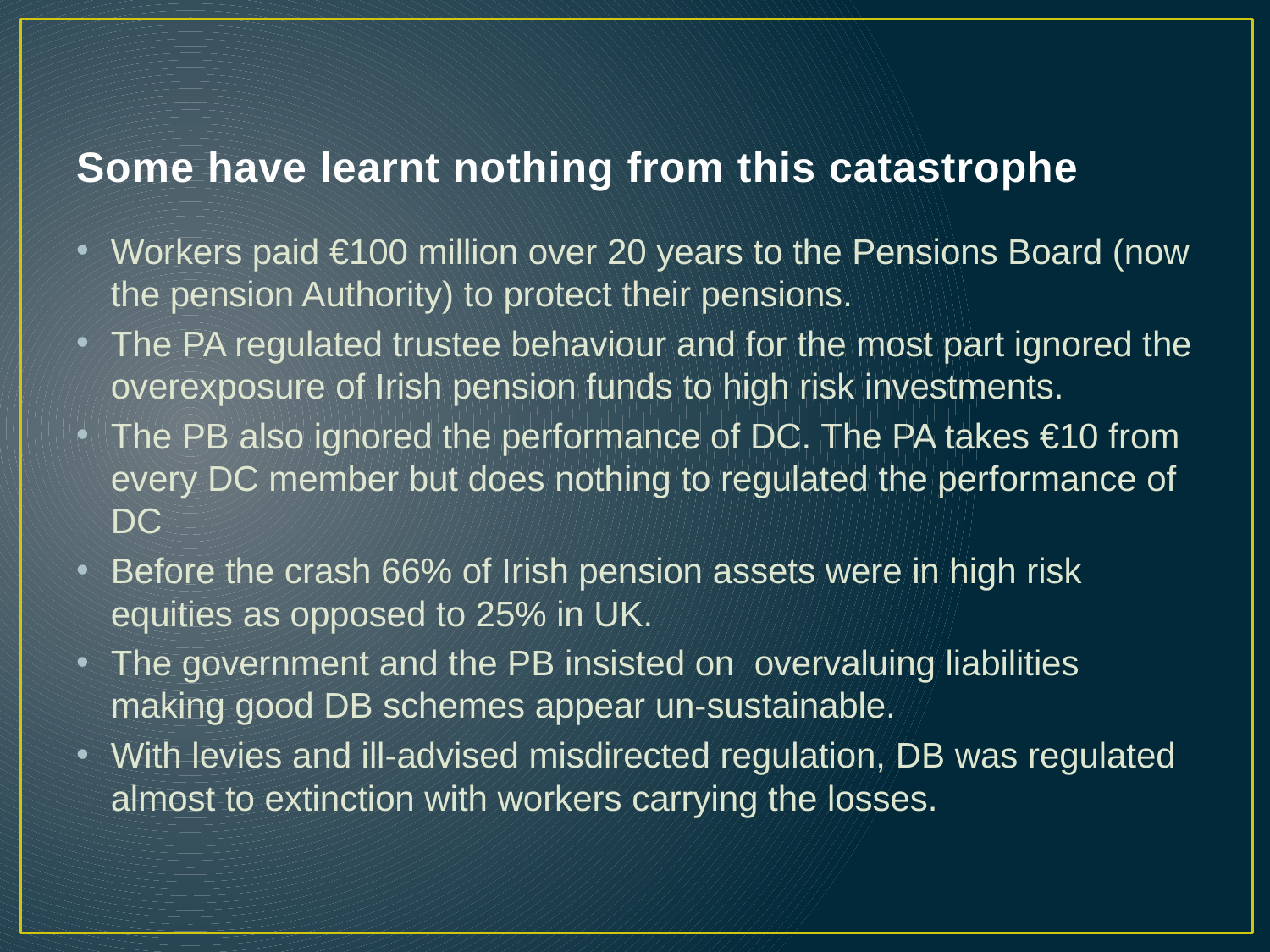

# Some have learnt nothing from this catastrophe
Workers paid €100 million over 20 years to the Pensions Board (now the pension Authority) to protect their pensions.
The PA regulated trustee behaviour and for the most part ignored the overexposure of Irish pension funds to high risk investments.
The PB also ignored the performance of DC. The PA takes €10 from every DC member but does nothing to regulated the performance of DC
Before the crash 66% of Irish pension assets were in high risk equities as opposed to 25% in UK.
The government and the PB insisted on  overvaluing liabilities making good DB schemes appear un-sustainable.
With levies and ill-advised misdirected regulation, DB was regulated almost to extinction with workers carrying the losses.